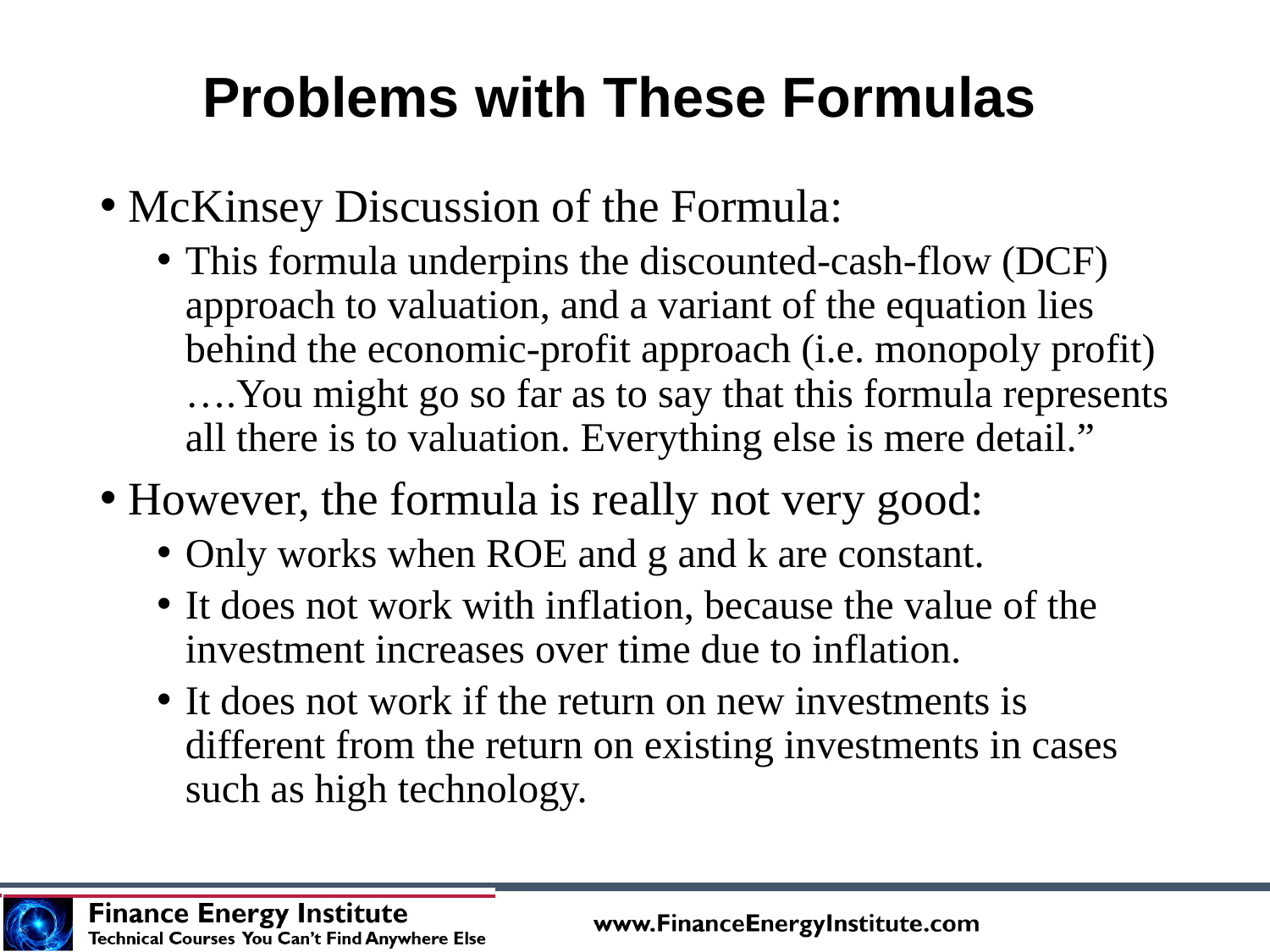

# Problems with These Formulas
McKinsey Discussion of the Formula:
This formula underpins the discounted-cash-flow (DCF) approach to valuation, and a variant of the equation lies behind the economic-profit approach (i.e. monopoly profit)….You might go so far as to say that this formula represents all there is to valuation. Everything else is mere detail.”
However, the formula is really not very good:
Only works when ROE and g and k are constant.
It does not work with inflation, because the value of the investment increases over time due to inflation.
It does not work if the return on new investments is different from the return on existing investments in cases such as high technology.